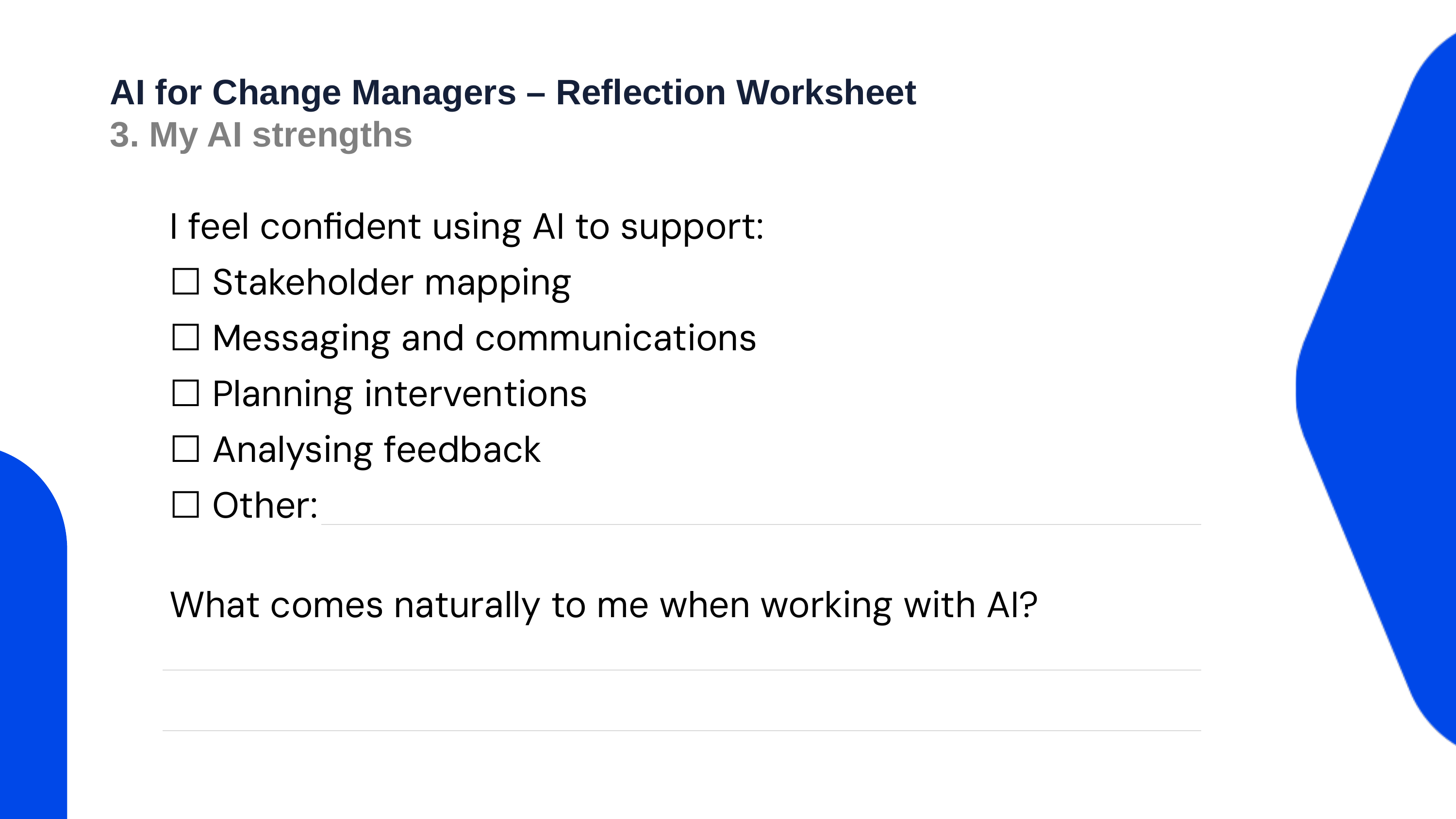

AI for Change Managers – Reflection Worksheet
3. My AI strengths
I feel confident using AI to support:
☐ Stakeholder mapping
☐ Messaging and communications
☐ Planning interventions
☐ Analysing feedback
☐ Other:

What comes naturally to me when working with AI?